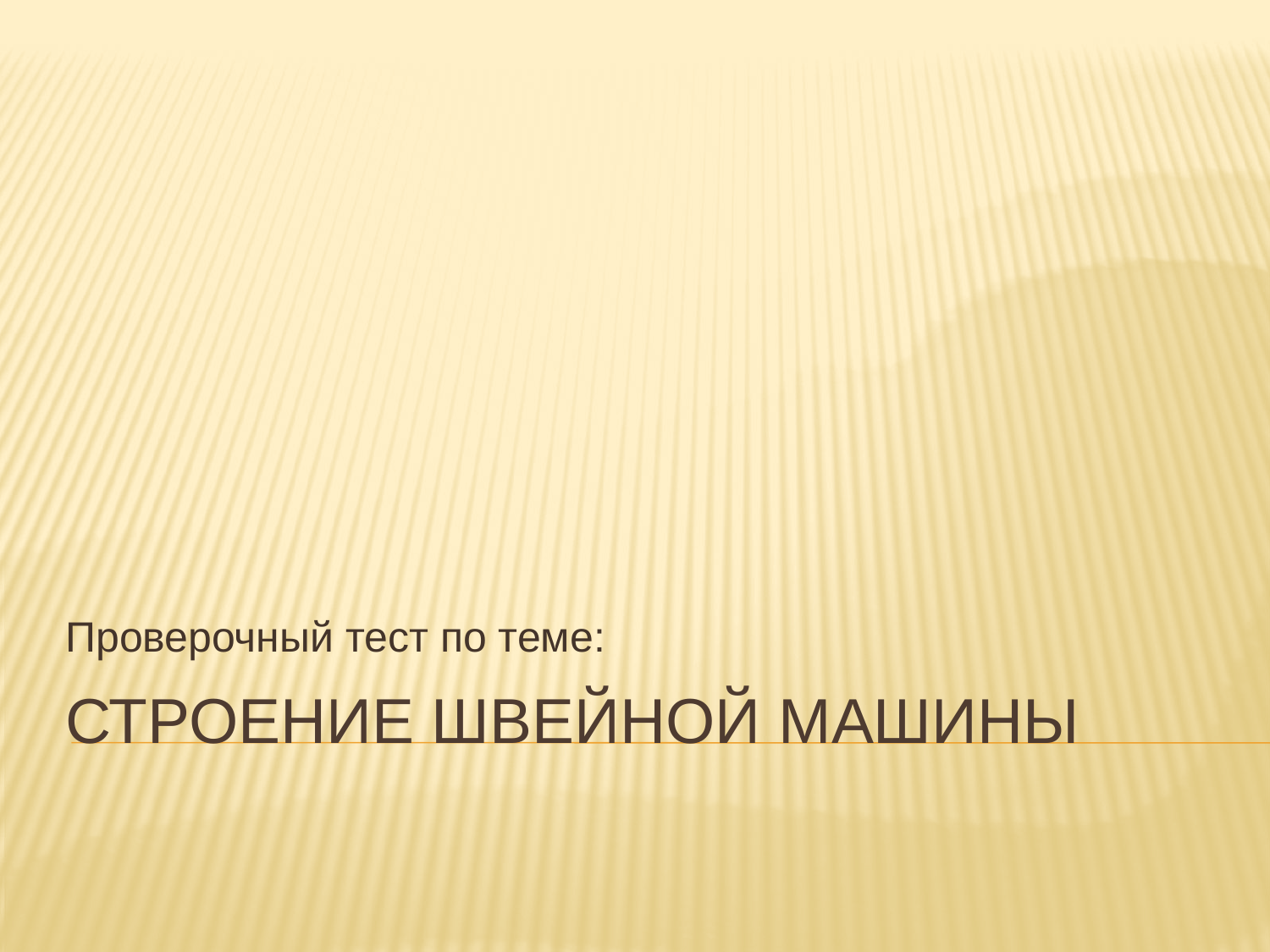

Проверочный тест по теме:
# СТРОЕНИЕ ШВЕЙНОЙ МАШИНЫ